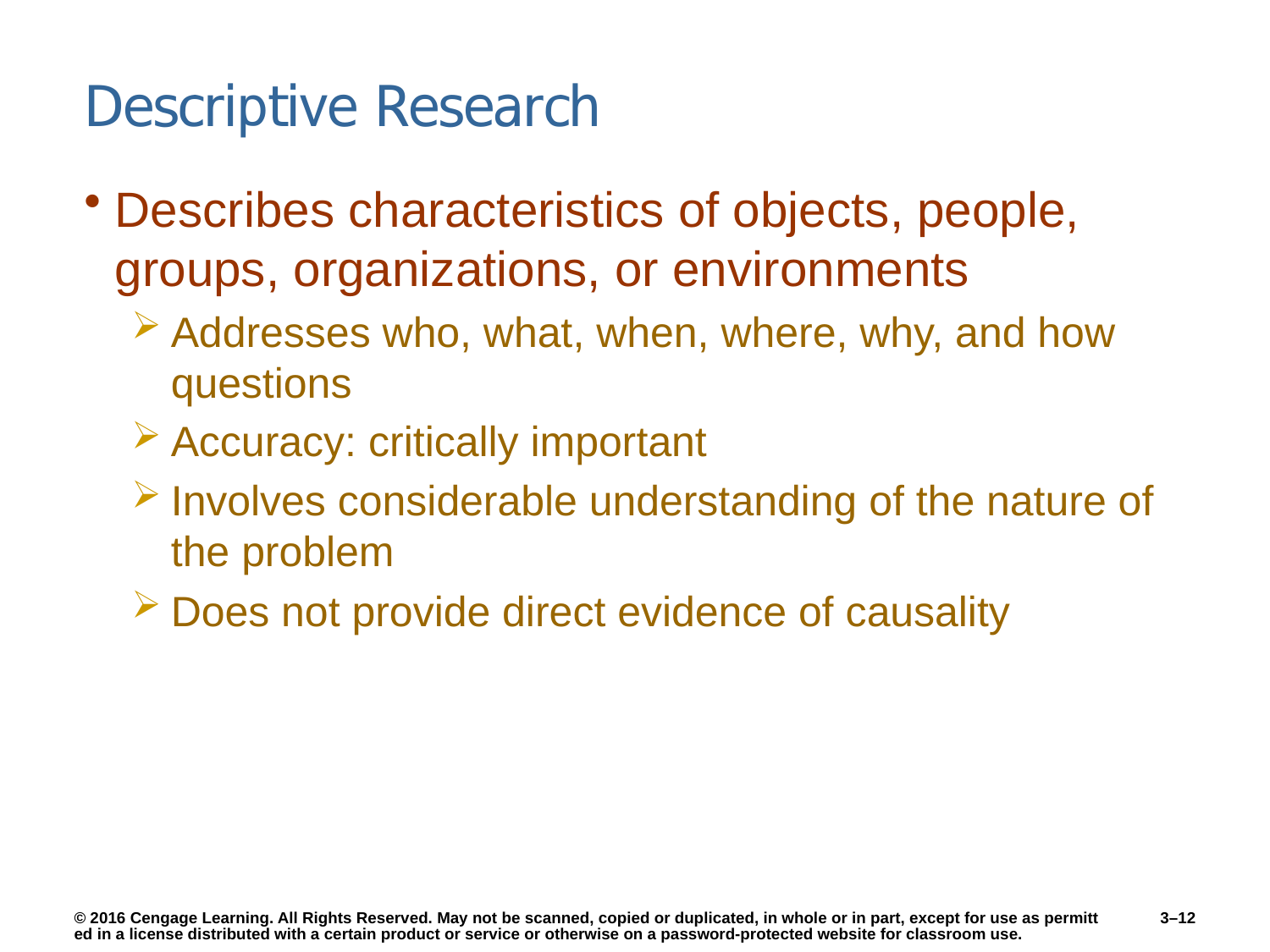

# Descriptive Research
Describes characteristics of objects, people, groups, organizations, or environments
Addresses who, what, when, where, why, and how questions
Accuracy: critically important
Involves considerable understanding of the nature of the problem
Does not provide direct evidence of causality
3–12
© 2016 Cengage Learning. All Rights Reserved. May not be scanned, copied or duplicated, in whole or in part, except for use as permitted in a license distributed with a certain product or service or otherwise on a password-protected website for classroom use.